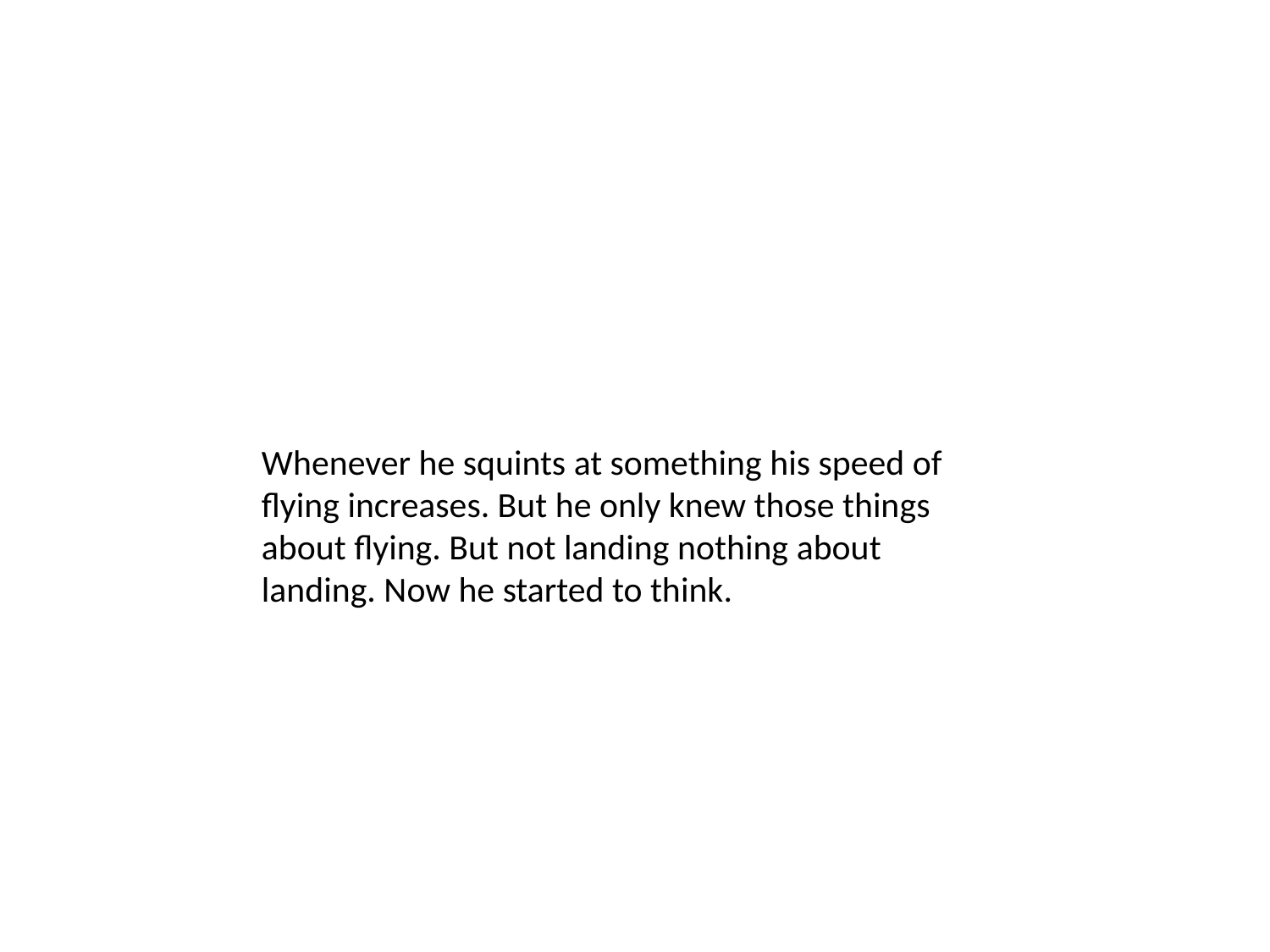

Whenever he squints at something his speed of flying increases. But he only knew those things about flying. But not landing nothing about landing. Now he started to think.